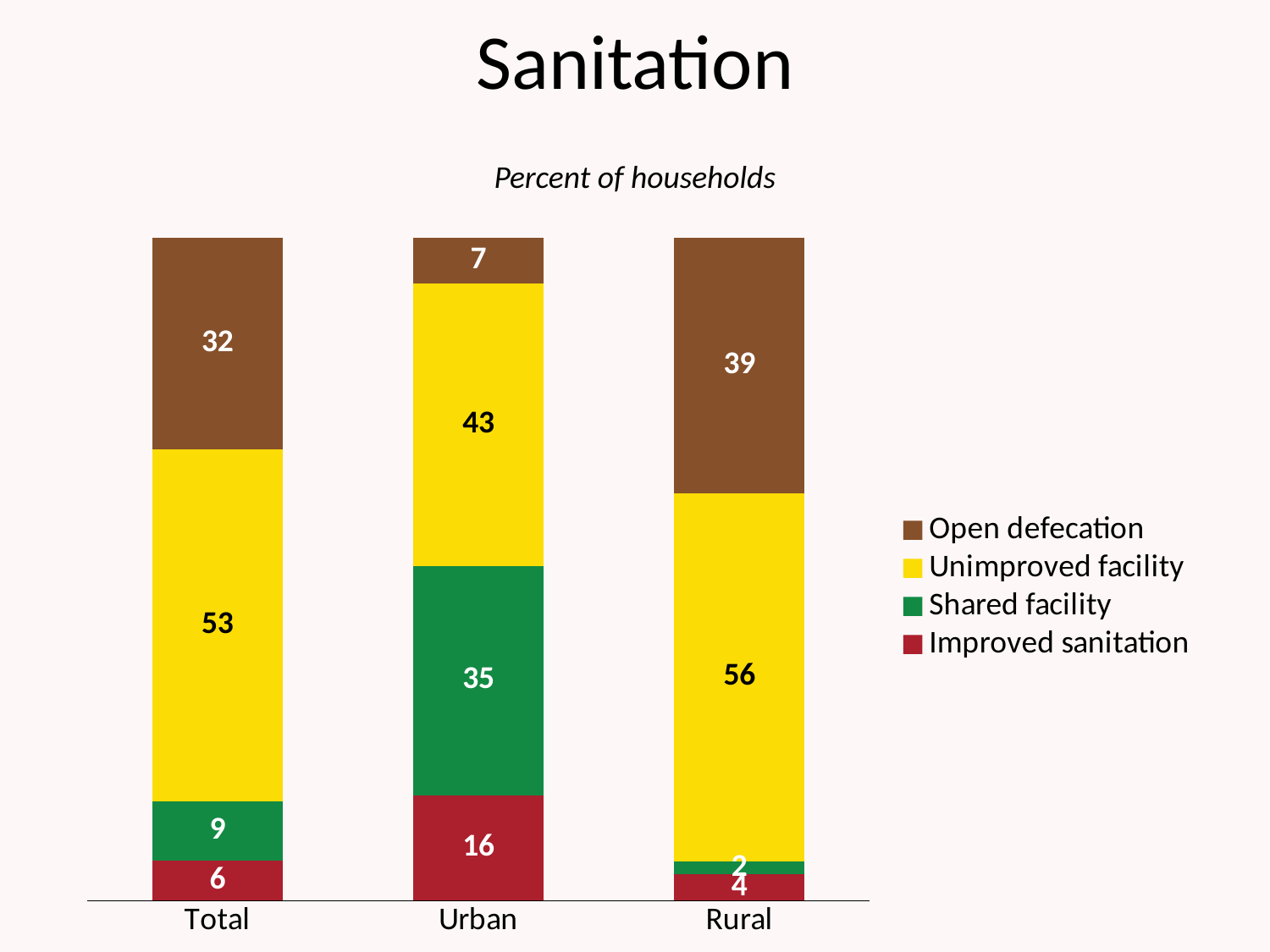

# Sanitation
Percent of households

### Chart

| Category | Improved sanitation | Shared facility | Unimproved facility | Open defecation |
|---|---|---|---|---|
| Total | 6.0 | 9.0 | 53.0 | 32.0 |
| Urban | 16.0 | 35.0 | 43.0 | 7.0 |
| Rural | 4.0 | 2.0 | 56.0 | 39.0 |